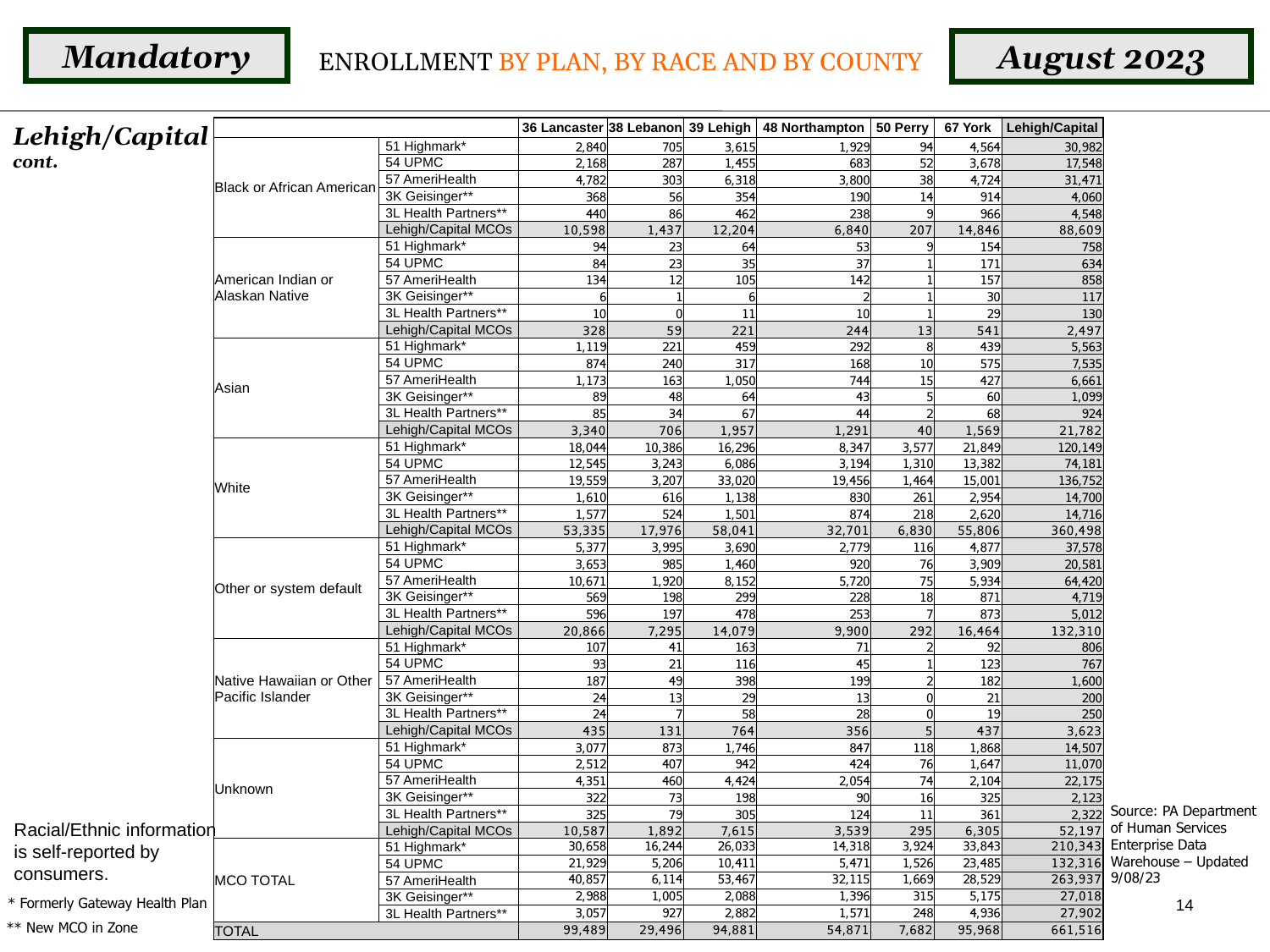

Mandatory
August 2023
ENROLLMENT BY PLAN, BY RACE AND BY COUNTY

Lehigh/Capital cont.
|  |  | 36 Lancaster | 38 Lebanon | 39 Lehigh | 48 Northampton | 50 Perry | 67 York | Lehigh/Capital |
| --- | --- | --- | --- | --- | --- | --- | --- | --- |
| Black or African American | 51 Highmark\* | 2,840 | 705 | 3,615 | 1,929 | 94 | 4,564 | 30,982 |
|  | 54 UPMC | 2,168 | 287 | 1,455 | 683 | 52 | 3,678 | 17,548 |
|  | 57 AmeriHealth | 4,782 | 303 | 6,318 | 3,800 | 38 | 4,724 | 31,471 |
|  | 3K Geisinger\*\* | 368 | 56 | 354 | 190 | 14 | 914 | 4,060 |
|  | 3L Health Partners\*\* | 440 | 86 | 462 | 238 | 9 | 966 | 4,548 |
|  | Lehigh/Capital MCOs | 10,598 | 1,437 | 12,204 | 6,840 | 207 | 14,846 | 88,609 |
| American Indian or Alaskan Native | 51 Highmark\* | 94 | 23 | 64 | 53 | 9 | 154 | 758 |
|  | 54 UPMC | 84 | 23 | 35 | 37 | 1 | 171 | 634 |
|  | 57 AmeriHealth | 134 | 12 | 105 | 142 | 1 | 157 | 858 |
|  | 3K Geisinger\*\* | 6 | 1 | 6 | 2 | 1 | 30 | 117 |
|  | 3L Health Partners\*\* | 10 | 0 | 11 | 10 | 1 | 29 | 130 |
|  | Lehigh/Capital MCOs | 328 | 59 | 221 | 244 | 13 | 541 | 2,497 |
| Asian | 51 Highmark\* | 1,119 | 221 | 459 | 292 | 8 | 439 | 5,563 |
|  | 54 UPMC | 874 | 240 | 317 | 168 | 10 | 575 | 7,535 |
|  | 57 AmeriHealth | 1,173 | 163 | 1,050 | 744 | 15 | 427 | 6,661 |
|  | 3K Geisinger\*\* | 89 | 48 | 64 | 43 | 5 | 60 | 1,099 |
|  | 3L Health Partners\*\* | 85 | 34 | 67 | 44 | 2 | 68 | 924 |
|  | Lehigh/Capital MCOs | 3,340 | 706 | 1,957 | 1,291 | 40 | 1,569 | 21,782 |
| White | 51 Highmark\* | 18,044 | 10,386 | 16,296 | 8,347 | 3,577 | 21,849 | 120,149 |
|  | 54 UPMC | 12,545 | 3,243 | 6,086 | 3,194 | 1,310 | 13,382 | 74,181 |
|  | 57 AmeriHealth | 19,559 | 3,207 | 33,020 | 19,456 | 1,464 | 15,001 | 136,752 |
|  | 3K Geisinger\*\* | 1,610 | 616 | 1,138 | 830 | 261 | 2,954 | 14,700 |
|  | 3L Health Partners\*\* | 1,577 | 524 | 1,501 | 874 | 218 | 2,620 | 14,716 |
|  | Lehigh/Capital MCOs | 53,335 | 17,976 | 58,041 | 32,701 | 6,830 | 55,806 | 360,498 |
| Other or system default | 51 Highmark\* | 5,377 | 3,995 | 3,690 | 2,779 | 116 | 4,877 | 37,578 |
|  | 54 UPMC | 3,653 | 985 | 1,460 | 920 | 76 | 3,909 | 20,581 |
|  | 57 AmeriHealth | 10,671 | 1,920 | 8,152 | 5,720 | 75 | 5,934 | 64,420 |
|  | 3K Geisinger\*\* | 569 | 198 | 299 | 228 | 18 | 871 | 4,719 |
|  | 3L Health Partners\*\* | 596 | 197 | 478 | 253 | 7 | 873 | 5,012 |
|  | Lehigh/Capital MCOs | 20,866 | 7,295 | 14,079 | 9,900 | 292 | 16,464 | 132,310 |
| Native Hawaiian or Other Pacific Islander | 51 Highmark\* | 107 | 41 | 163 | 71 | 2 | 92 | 806 |
|  | 54 UPMC | 93 | 21 | 116 | 45 | 1 | 123 | 767 |
|  | 57 AmeriHealth | 187 | 49 | 398 | 199 | 2 | 182 | 1,600 |
|  | 3K Geisinger\*\* | 24 | 13 | 29 | 13 | 0 | 21 | 200 |
|  | 3L Health Partners\*\* | 24 | 7 | 58 | 28 | 0 | 19 | 250 |
|  | Lehigh/Capital MCOs | 435 | 131 | 764 | 356 | 5 | 437 | 3,623 |
| Unknown | 51 Highmark\* | 3,077 | 873 | 1,746 | 847 | 118 | 1,868 | 14,507 |
|  | 54 UPMC | 2,512 | 407 | 942 | 424 | 76 | 1,647 | 11,070 |
|  | 57 AmeriHealth | 4,351 | 460 | 4,424 | 2,054 | 74 | 2,104 | 22,175 |
|  | 3K Geisinger\*\* | 322 | 73 | 198 | 90 | 16 | 325 | 2,123 |
|  | 3L Health Partners\*\* | 325 | 79 | 305 | 124 | 11 | 361 | 2,322 |
|  | Lehigh/Capital MCOs | 10,587 | 1,892 | 7,615 | 3,539 | 295 | 6,305 | 52,197 |
| MCO TOTAL | 51 Highmark\* | 30,658 | 16,244 | 26,033 | 14,318 | 3,924 | 33,843 | 210,343 |
|  | 54 UPMC | 21,929 | 5,206 | 10,411 | 5,471 | 1,526 | 23,485 | 132,316 |
|  | 57 AmeriHealth | 40,857 | 6,114 | 53,467 | 32,115 | 1,669 | 28,529 | 263,937 |
|  | 3K Geisinger\*\* | 2,988 | 1,005 | 2,088 | 1,396 | 315 | 5,175 | 27,018 |
|  | 3L Health Partners\*\* | 3,057 | 927 | 2,882 | 1,571 | 248 | 4,936 | 27,902 |
| TOTAL |  | 99,489 | 29,496 | 94,881 | 54,871 | 7,682 | 95,968 | 661,516 |
Source: PA Department of Human Services Enterprise Data Warehouse – Updated 9/08/23
Racial/Ethnic information is self-reported by consumers.
* Formerly Gateway Health Plan
14
** New MCO in Zone